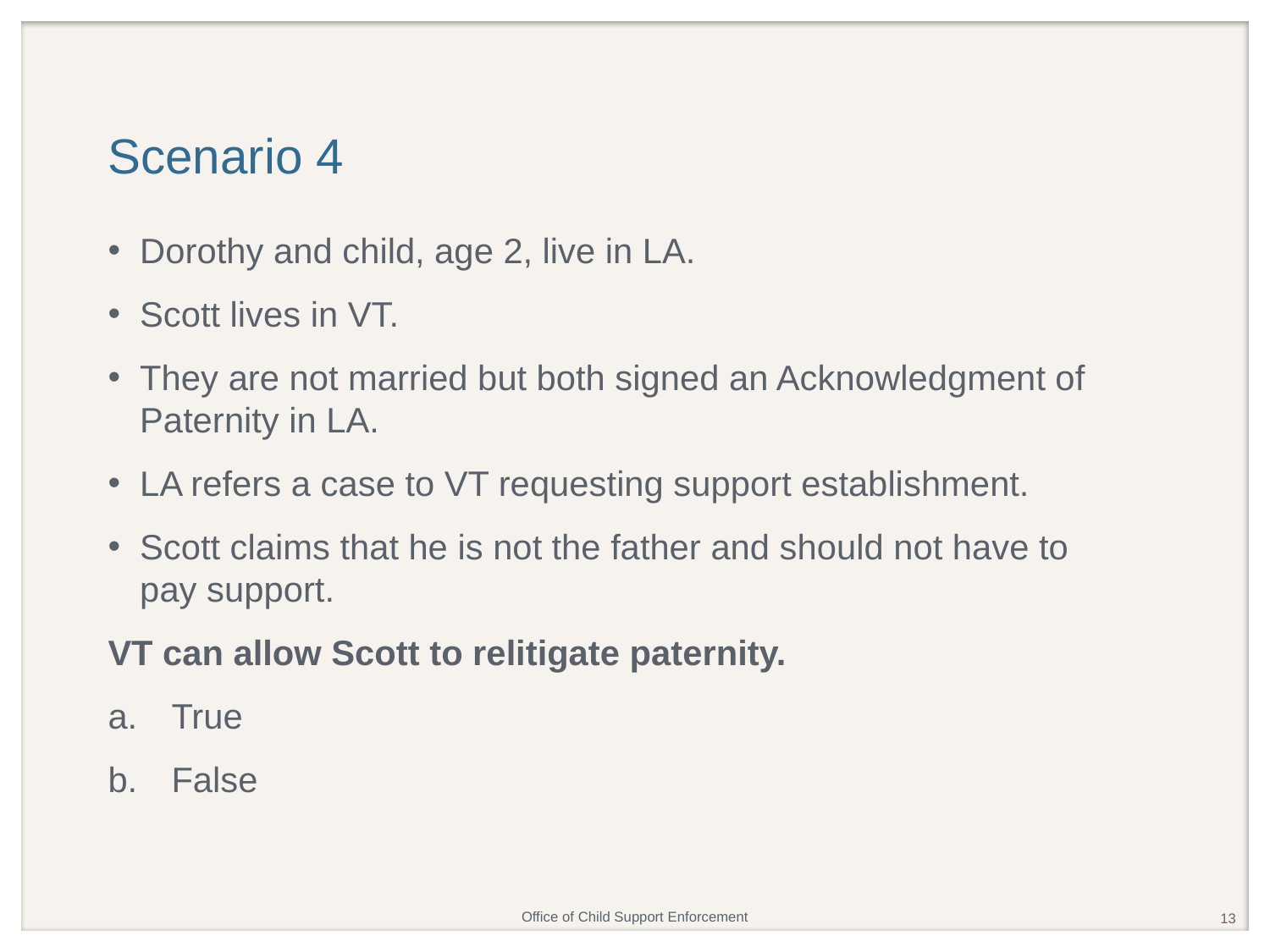

# Scenario 4
Dorothy and child, age 2, live in LA.
Scott lives in VT.
They are not married but both signed an Acknowledgment of Paternity in LA.
LA refers a case to VT requesting support establishment.
Scott claims that he is not the father and should not have to pay support.
VT can allow Scott to relitigate paternity.
True
False

13